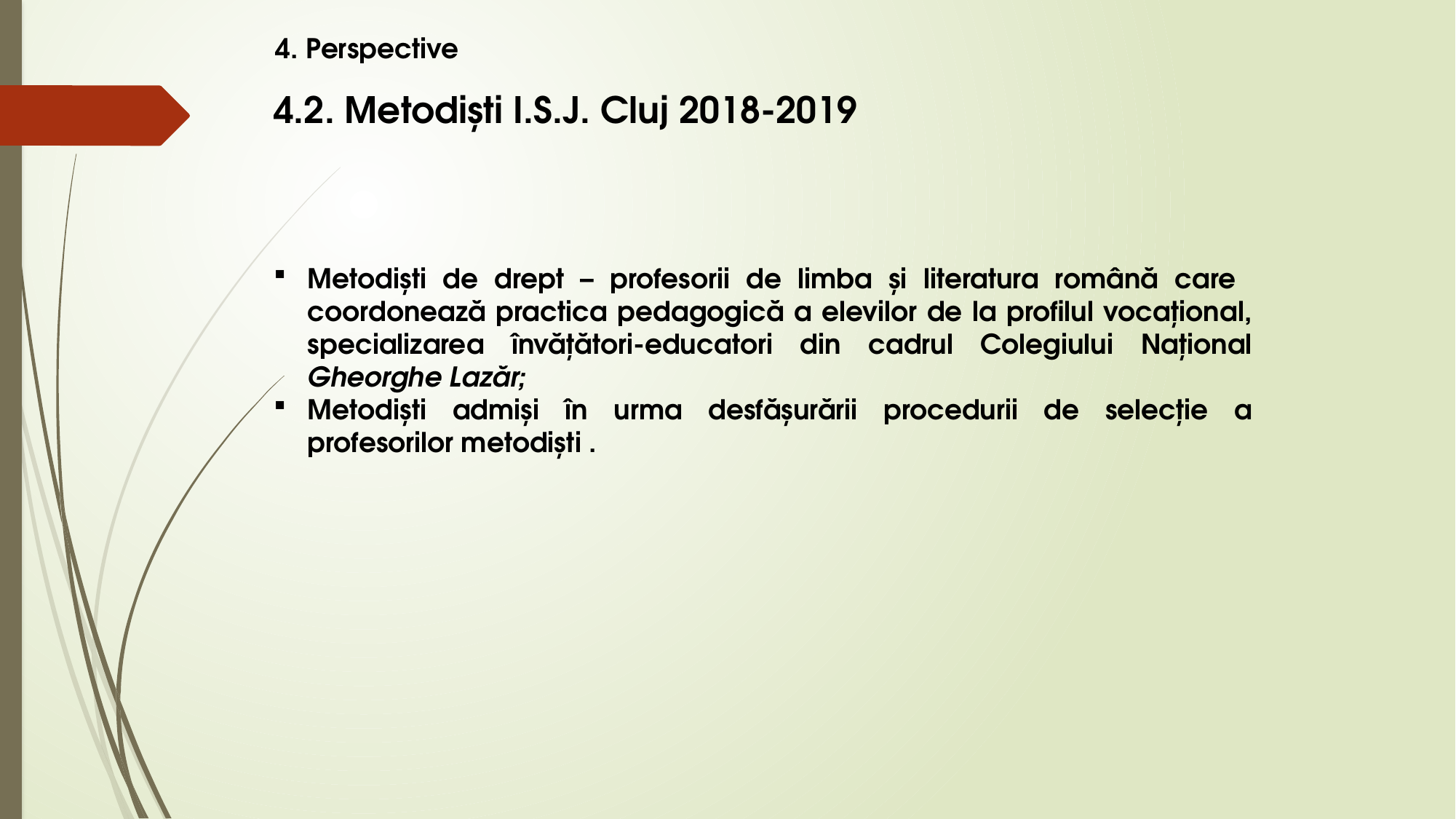

4. Perspective
4.2. Metodiști I.S.J. Cluj 2018-2019

Metodiști de drept – profesorii de limba și literatura română care  coordonează practica pedagogică a elevilor de la profilul vocațional, specializarea învățători-educatori din cadrul Colegiului Național Gheorghe Lazăr;
Metodiști admiși în urma desfășurării procedurii de selecție a profesorilor metodiști .